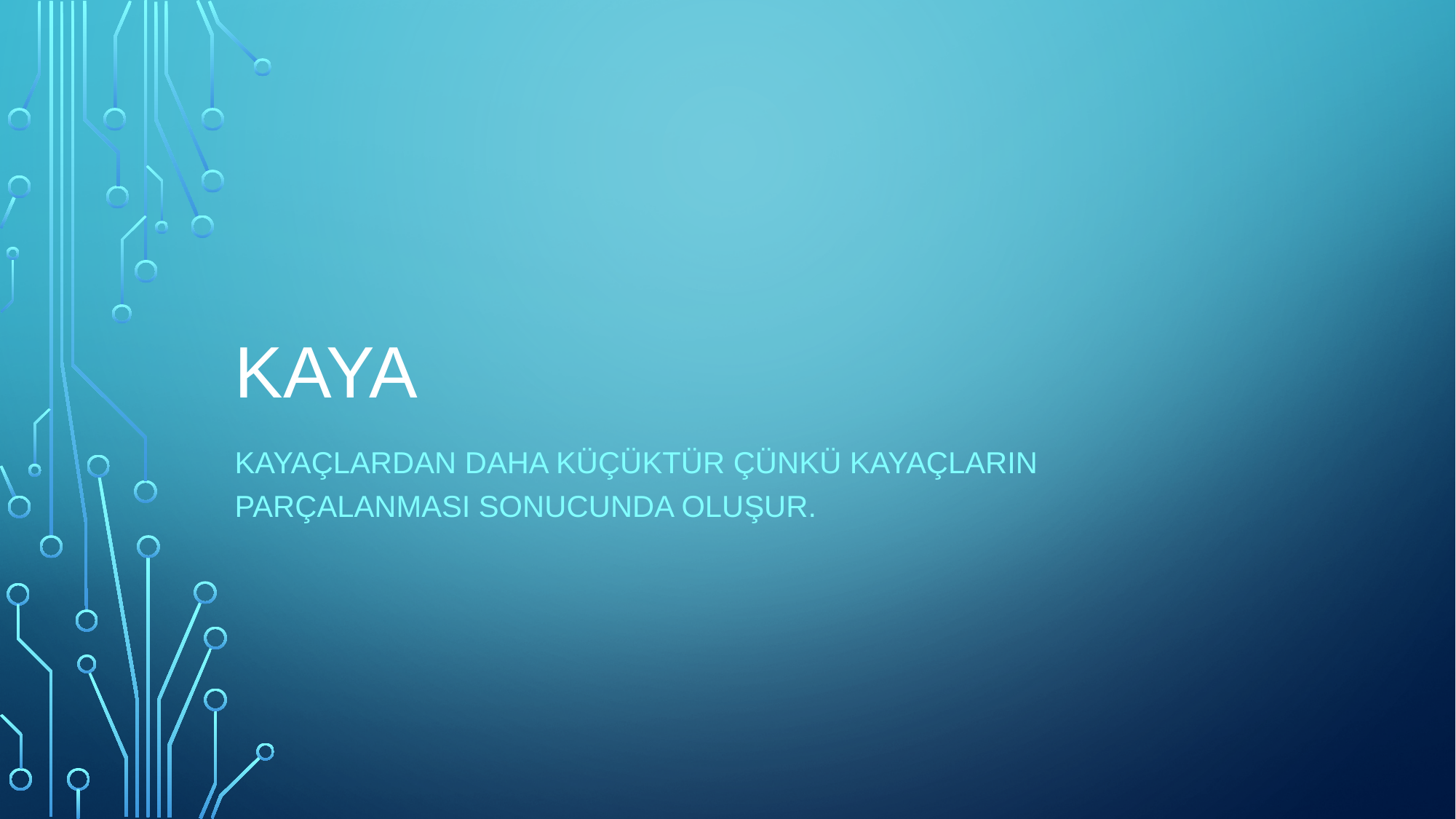

# kaya
Kayaçlardan daha küçüktür çünkü kayaçların parçalanması sonucunda oluşur.